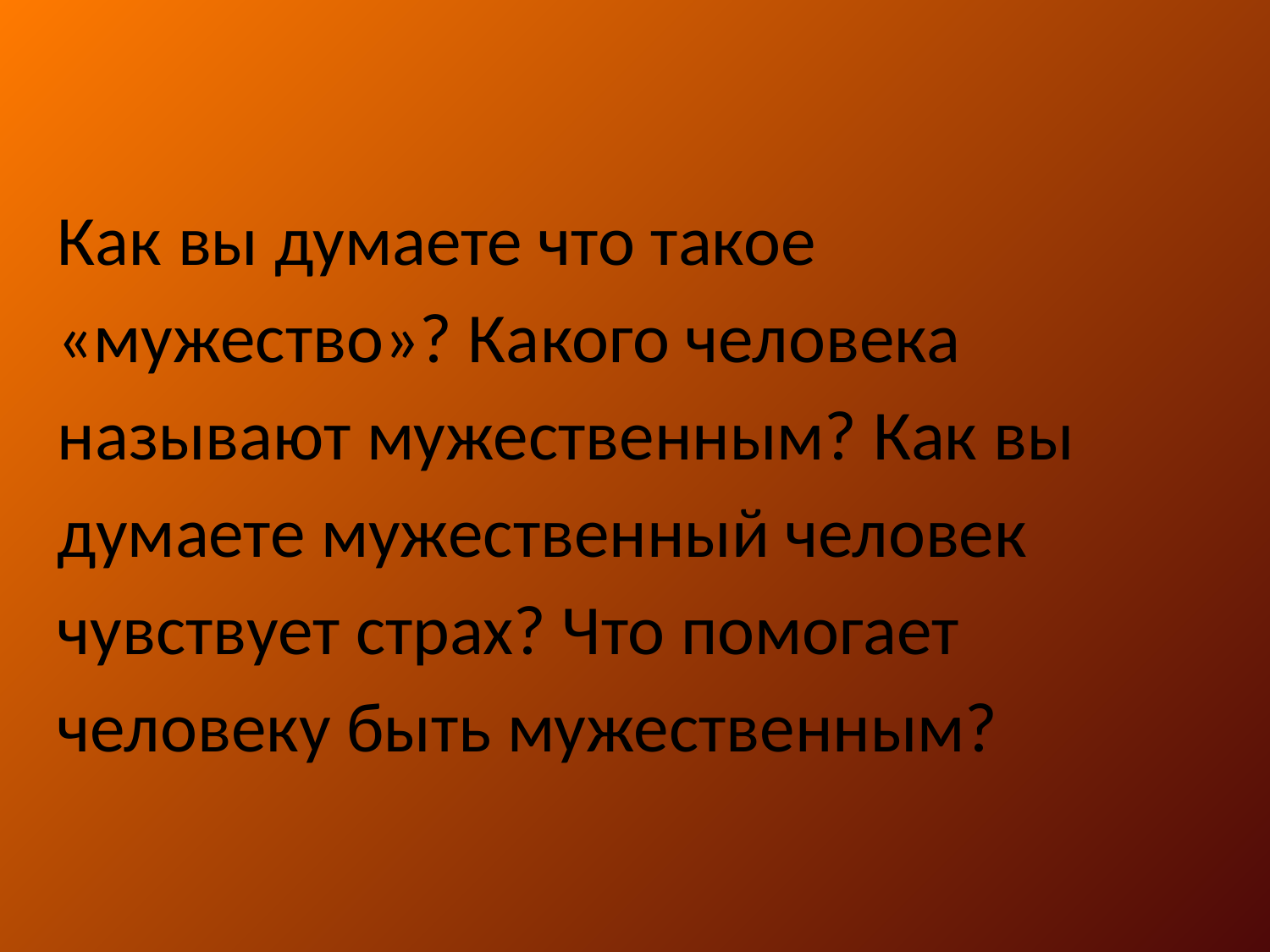

Как вы думаете что такое «мужество»? Какого человека называют мужественным? Как вы думаете мужественный человек чувствует страх? Что помогает человеку быть мужественным?